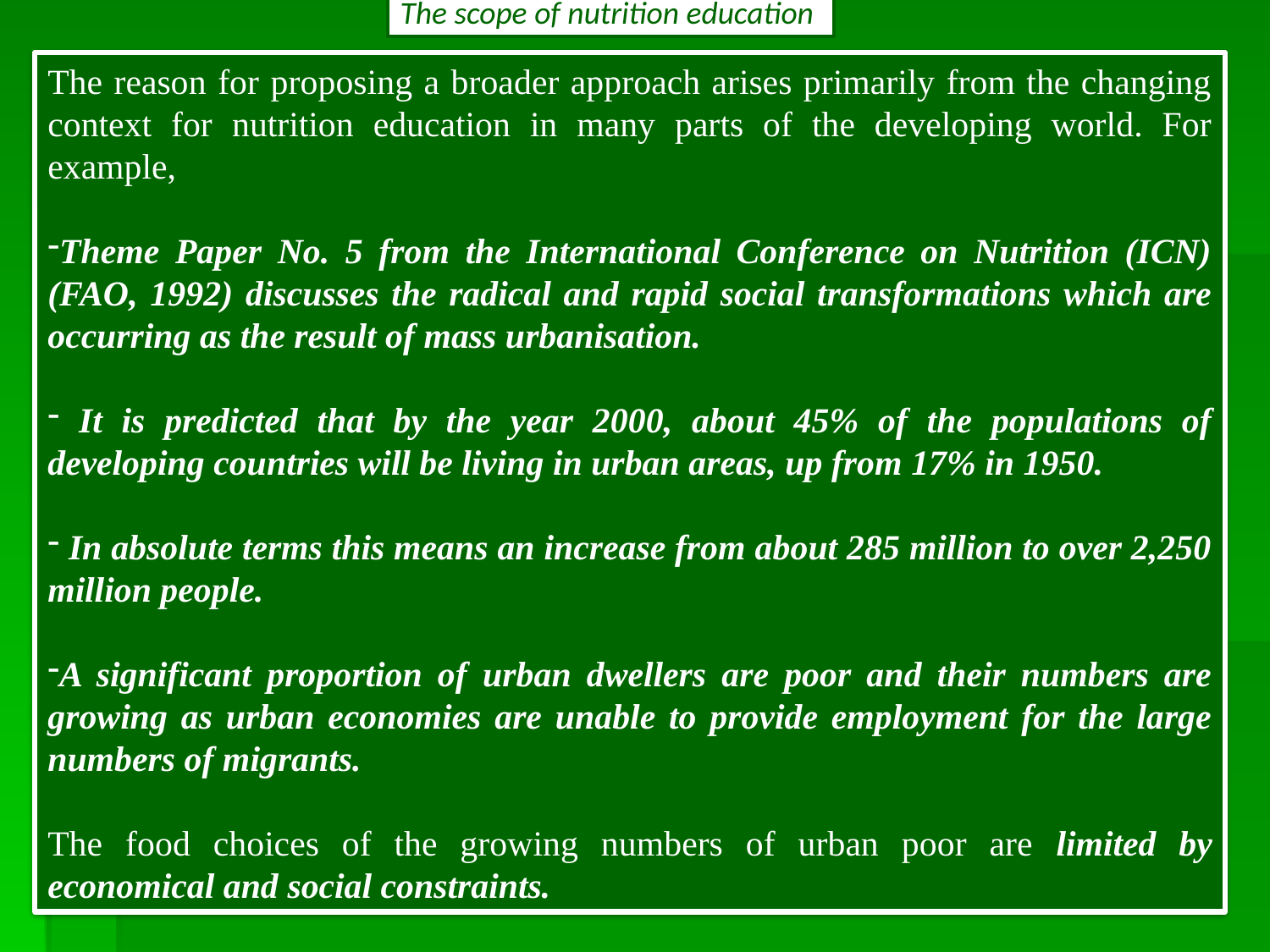

The scope of nutrition education
The reason for proposing a broader approach arises primarily from the changing context for nutrition education in many parts of the developing world. For example,

Theme Paper No. 5 from the International Conference on Nutrition (ICN) (FAO, 1992) discusses the radical and rapid social transformations which are occurring as the result of mass urbanisation.

 It is predicted that by the year 2000, about 45% of the populations of developing countries will be living in urban areas, up from 17% in 1950.

 In absolute terms this means an increase from about 285 million to over 2,250 million people.

A significant proportion of urban dwellers are poor and their numbers are growing as urban economies are unable to provide employment for the large numbers of migrants.

The food choices of the growing numbers of urban poor are limited by economical and social constraints.
CHS465
JOHALI NutHE2015
26